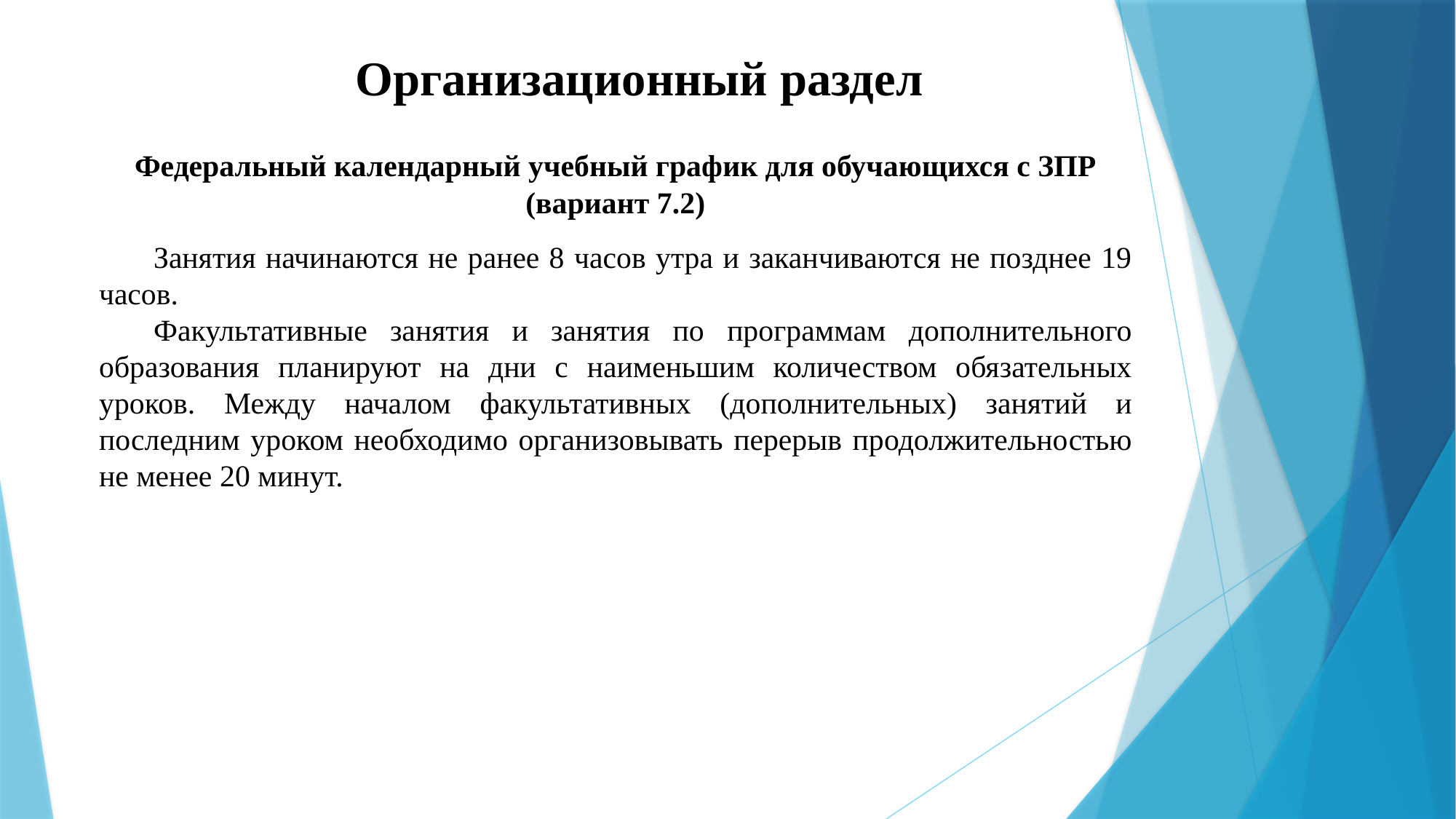

# Организационный раздел
Федеральный календарный учебный график для обучающихся с ЗПР (вариант 7.2)
Занятия начинаются не ранее 8 часов утра и заканчиваются не позднее 19 часов.
Факультативные занятия и занятия по программам дополнительного образования планируют на дни с наименьшим количеством обязательных уроков. Между началом факультативных (дополнительных) занятий и последним уроком необходимо организовывать перерыв продолжительностью не менее 20 минут.